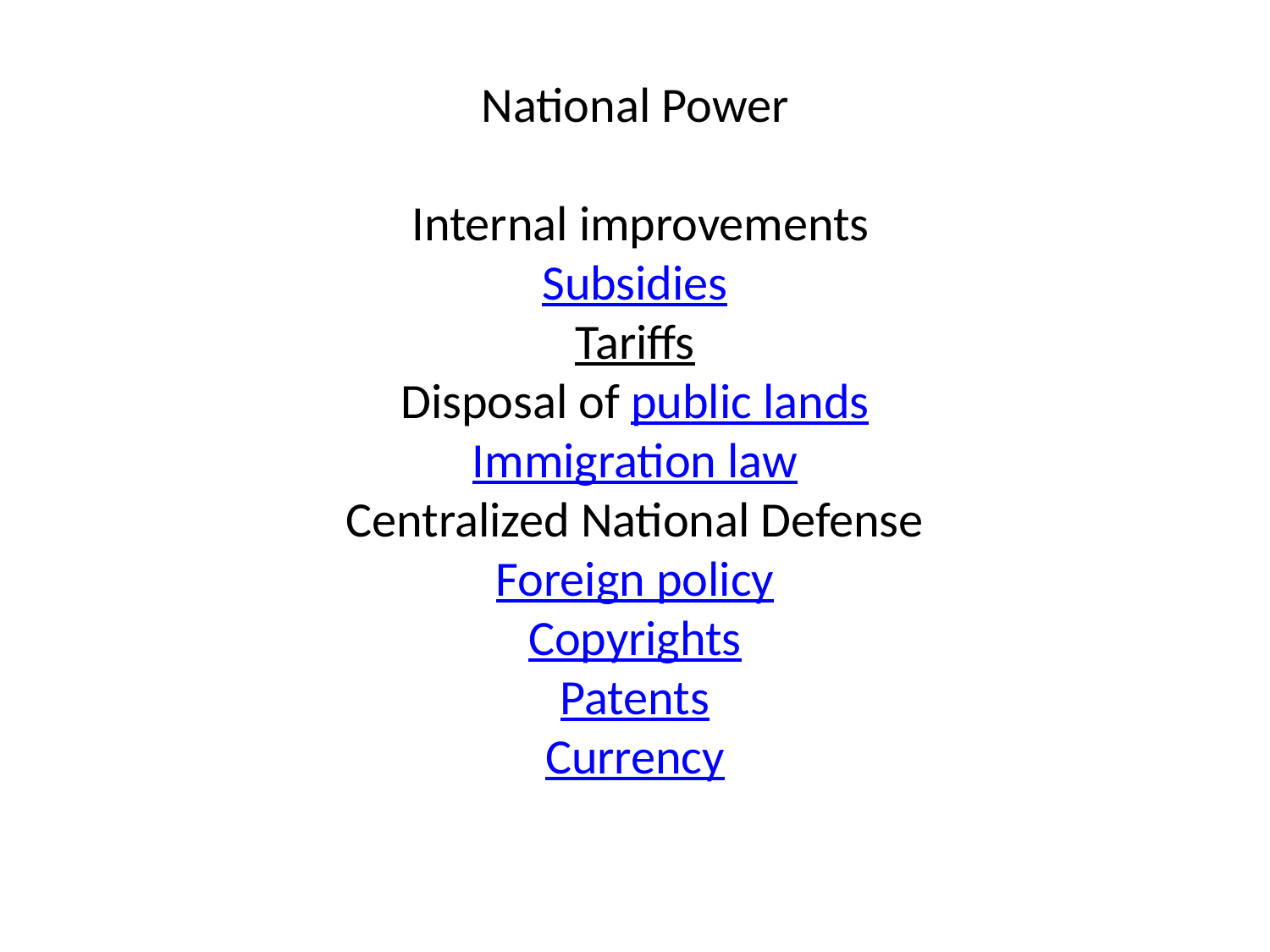

# National Power Internal improvements Subsidies Tariffs Disposal of public lands Immigration law Centralized National Defense Foreign policy Copyrights Patents Currency